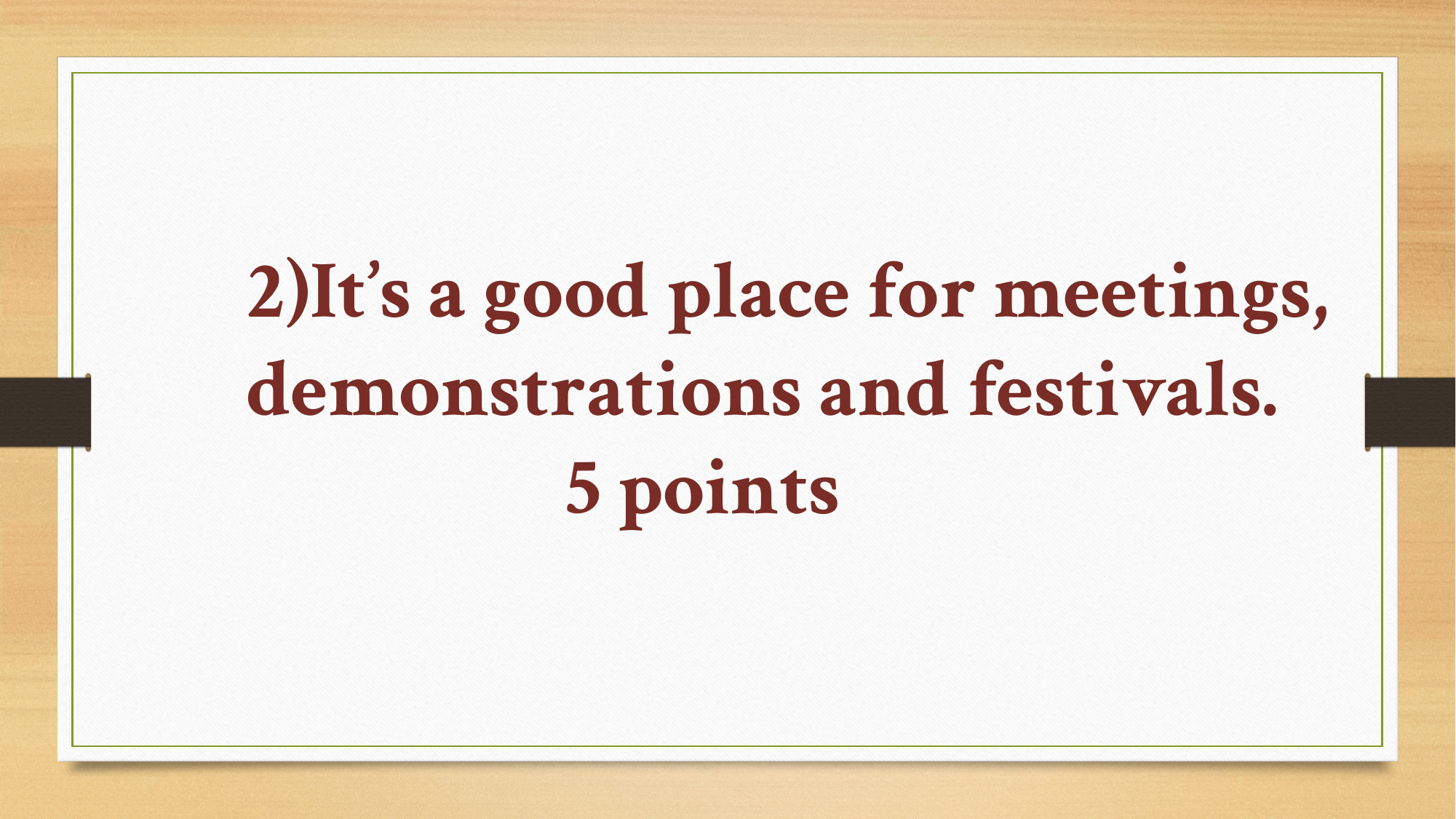

2)It’s a good place for meetings, demonstrations and festivals.
                   5 points